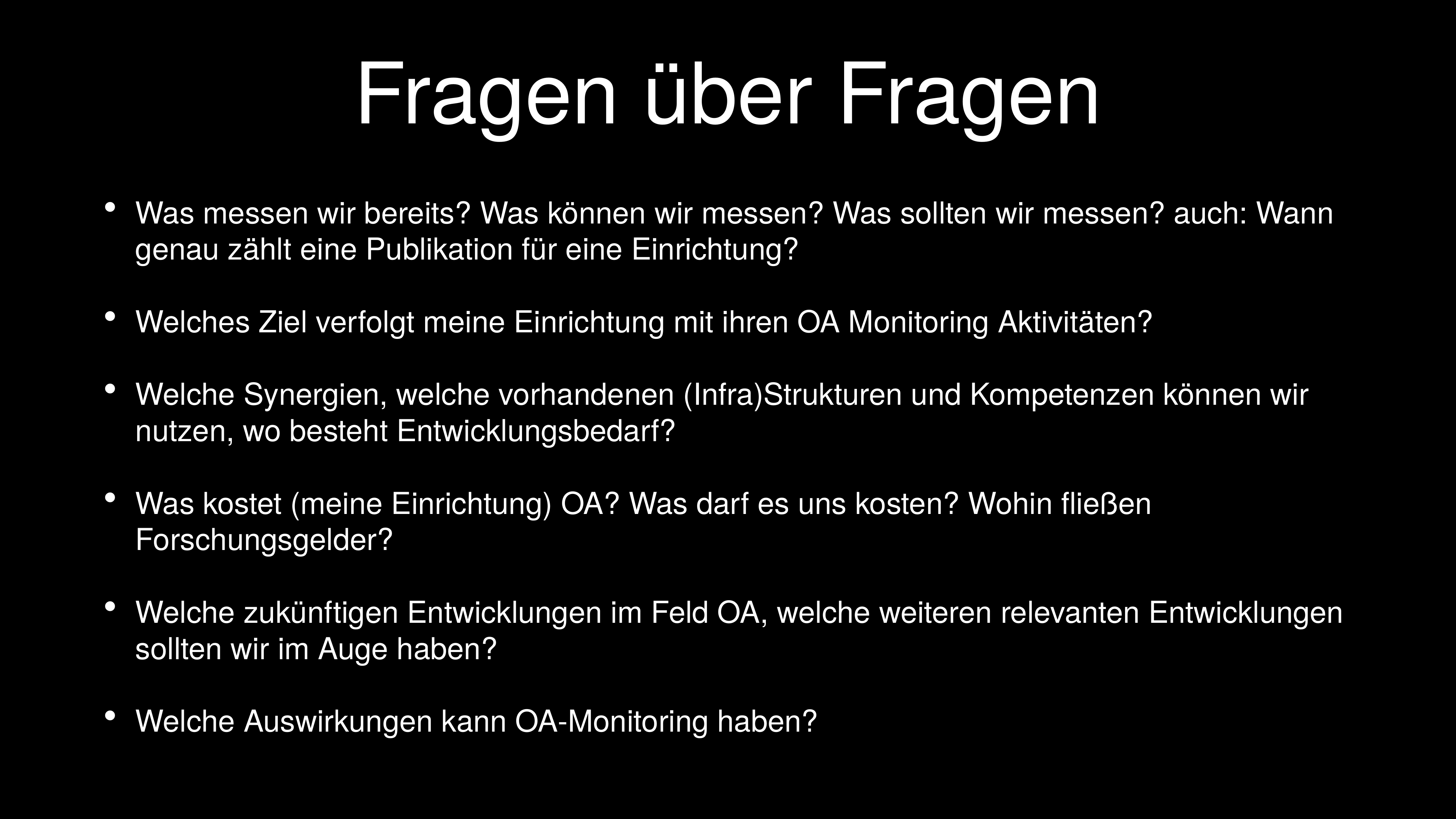

# Fragen über Fragen
Was messen wir bereits? Was können wir messen? Was sollten wir messen? auch: Wann genau zählt eine Publikation für eine Einrichtung?
Welches Ziel verfolgt meine Einrichtung mit ihren OA Monitoring Aktivitäten?
Welche Synergien, welche vorhandenen (Infra)Strukturen und Kompetenzen können wir nutzen, wo besteht Entwicklungsbedarf?
Was kostet (meine Einrichtung) OA? Was darf es uns kosten? Wohin fließen Forschungsgelder?
Welche zukünftigen Entwicklungen im Feld OA, welche weiteren relevanten Entwicklungen sollten wir im Auge haben?
Welche Auswirkungen kann OA-Monitoring haben?